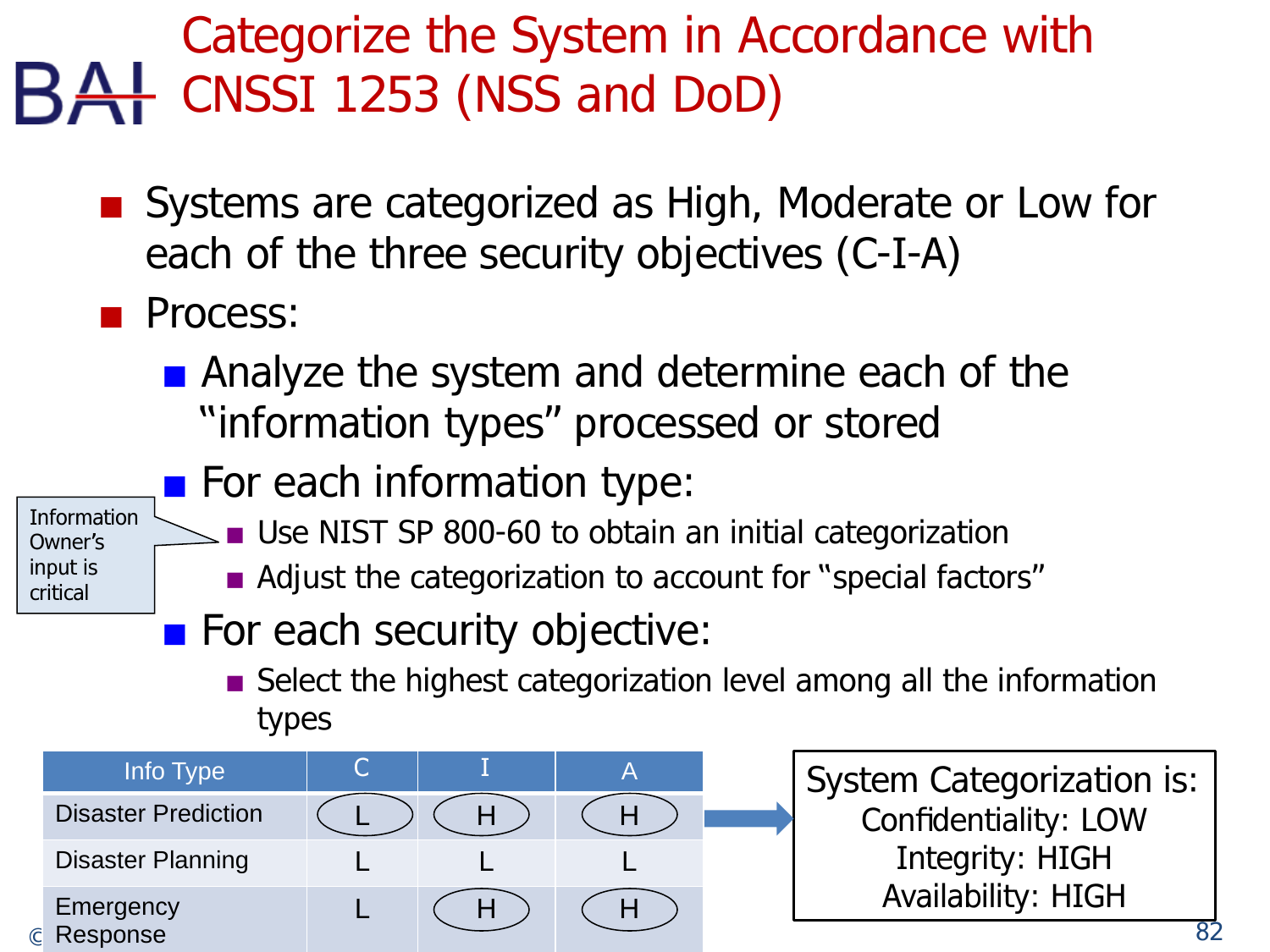

# Categorize the System in Accordance with CNSSI 1253 (NSS and DoD)
Systems are categorized as High, Moderate or Low for each of the three security objectives (C-I-A)
Process:
Analyze the system and determine each of the “information types” processed or stored
For each information type:
Use NIST SP 800-60 to obtain an initial categorization
Adjust the categorization to account for “special factors”
For each security objective:
Select the highest categorization level among all the information types

Information Owner’s input is critical
| Info Type | C | I | A |
| --- | --- | --- | --- |
| Disaster Prediction | L | H | H |
| Disaster Planning | L | L | L |
| Emergency Response | L | H | H |
System Categorization is:
Confidentiality: LOW
Integrity: HIGH
Availability: HIGH